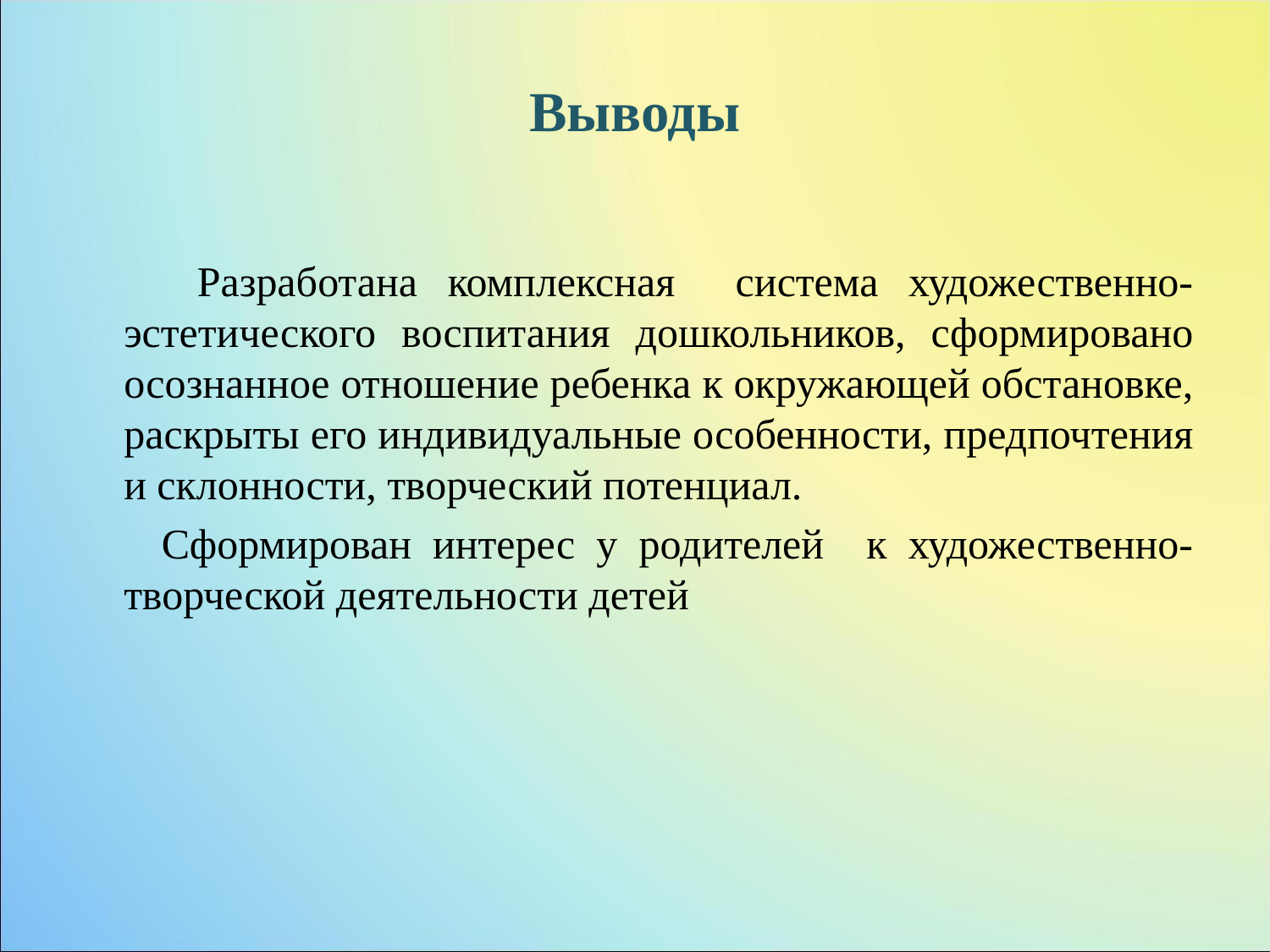

# Выводы

    Разработана комплексная  система художественно-эстетического воспитания дошкольников, сформировано осознанное отношение ребенка к окружающей обстановке, раскрыты его индивидуальные особенности, предпочтения и склонности, творческий потенциал.
    Сформирован интерес у родителей  к художественно-творческой деятельности детей